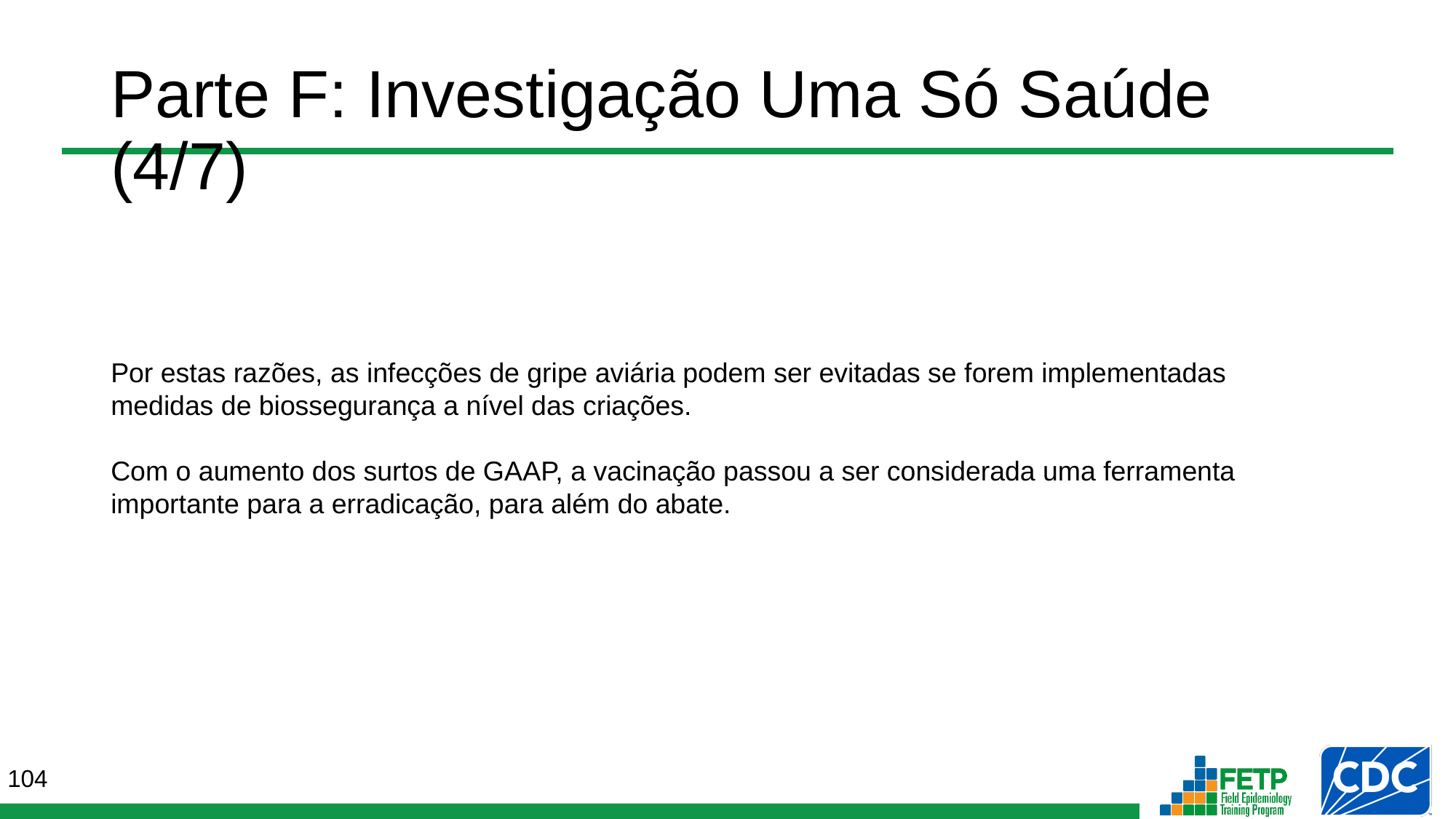

# Parte F: Investigação Uma Só Saúde (4/7)
Por estas razões, as infecções de gripe aviária podem ser evitadas se forem implementadas medidas de biossegurança a nível das criações.

Com o aumento dos surtos de GAAP, a vacinação passou a ser considerada uma ferramenta importante para a erradicação, para além do abate.